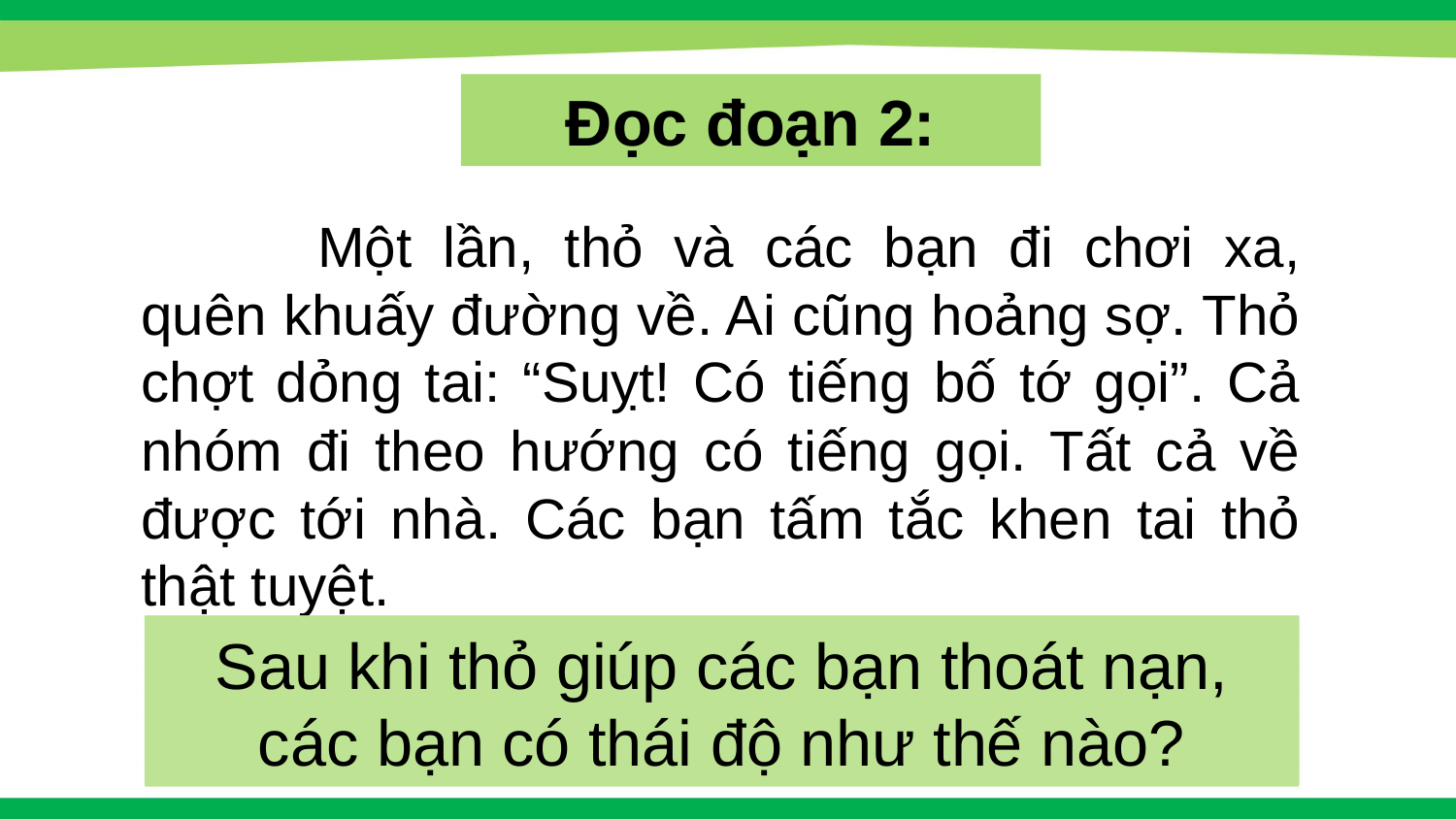

Đọc đoạn 2:
	 Một lần, thỏ và các bạn đi chơi xa, quên khuấy đường về. Ai cũng hoảng sợ. Thỏ chợt dỏng tai: “Suỵt! Có tiếng bố tớ gọi”. Cả nhóm đi theo hướng có tiếng gọi. Tất cả về được tới nhà. Các bạn tấm tắc khen tai thỏ thật tuyệt.
Chuyện gì xảy ra trong lần thỏ và các
bạn đi chơi xa?
Nhờ đâu mà cả nhóm tìm được đường về nhà?
Sau khi thỏ giúp các bạn thoát nạn, các bạn có thái độ như thế nào?